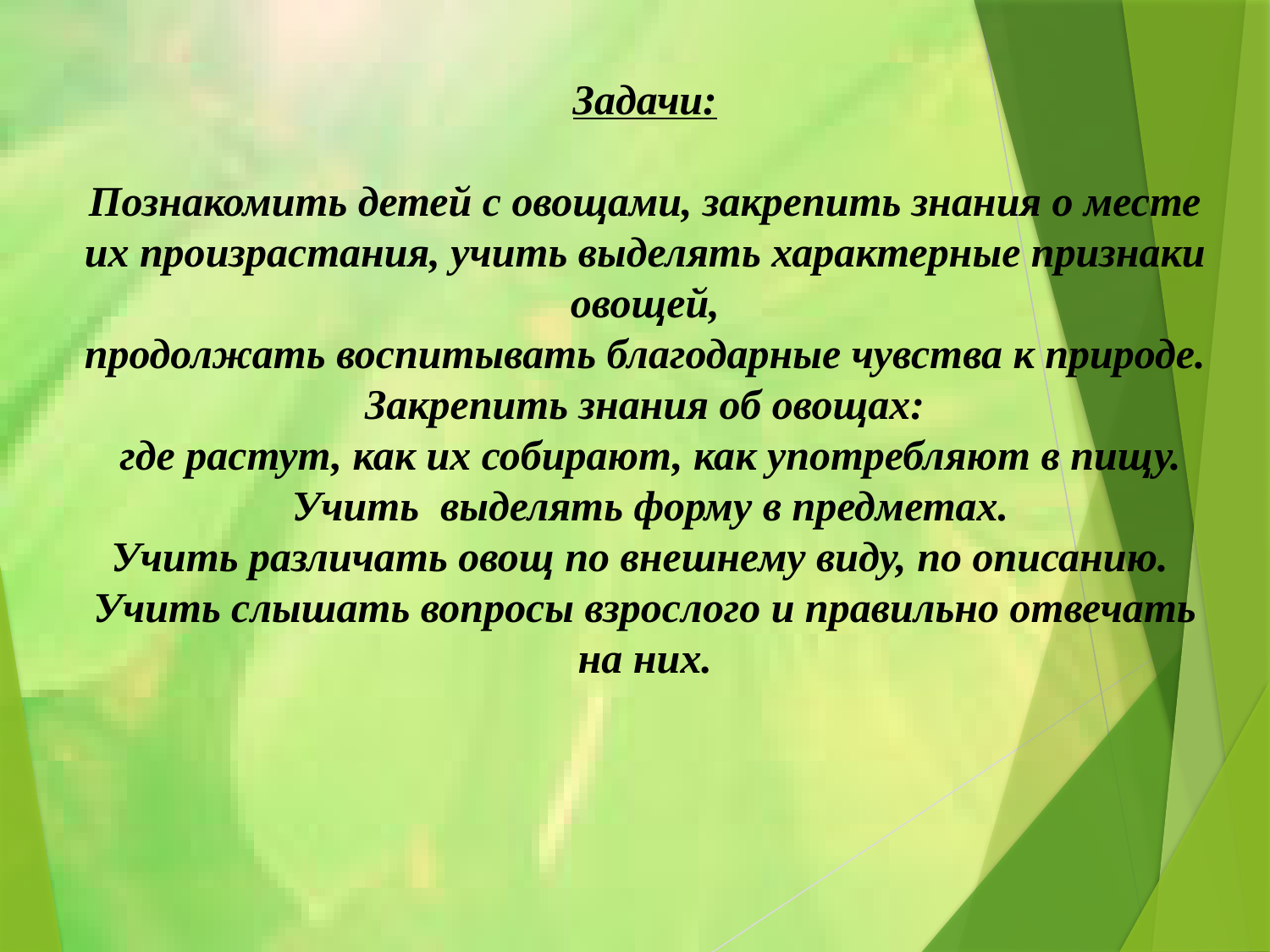

Задачи:

Познакомить детей с овощами, закрепить знания о месте их произрастания, учить выделять характерные признаки овощей,
 продолжать воспитывать благодарные чувства к природе.
Закрепить знания об овощах:
 где растут, как их собирают, как употребляют в пищу.
 Учить  выделять форму в предметах.
Учить различать овощ по внешнему виду, по описанию.
Учить слышать вопросы взрослого и правильно отвечать на них.